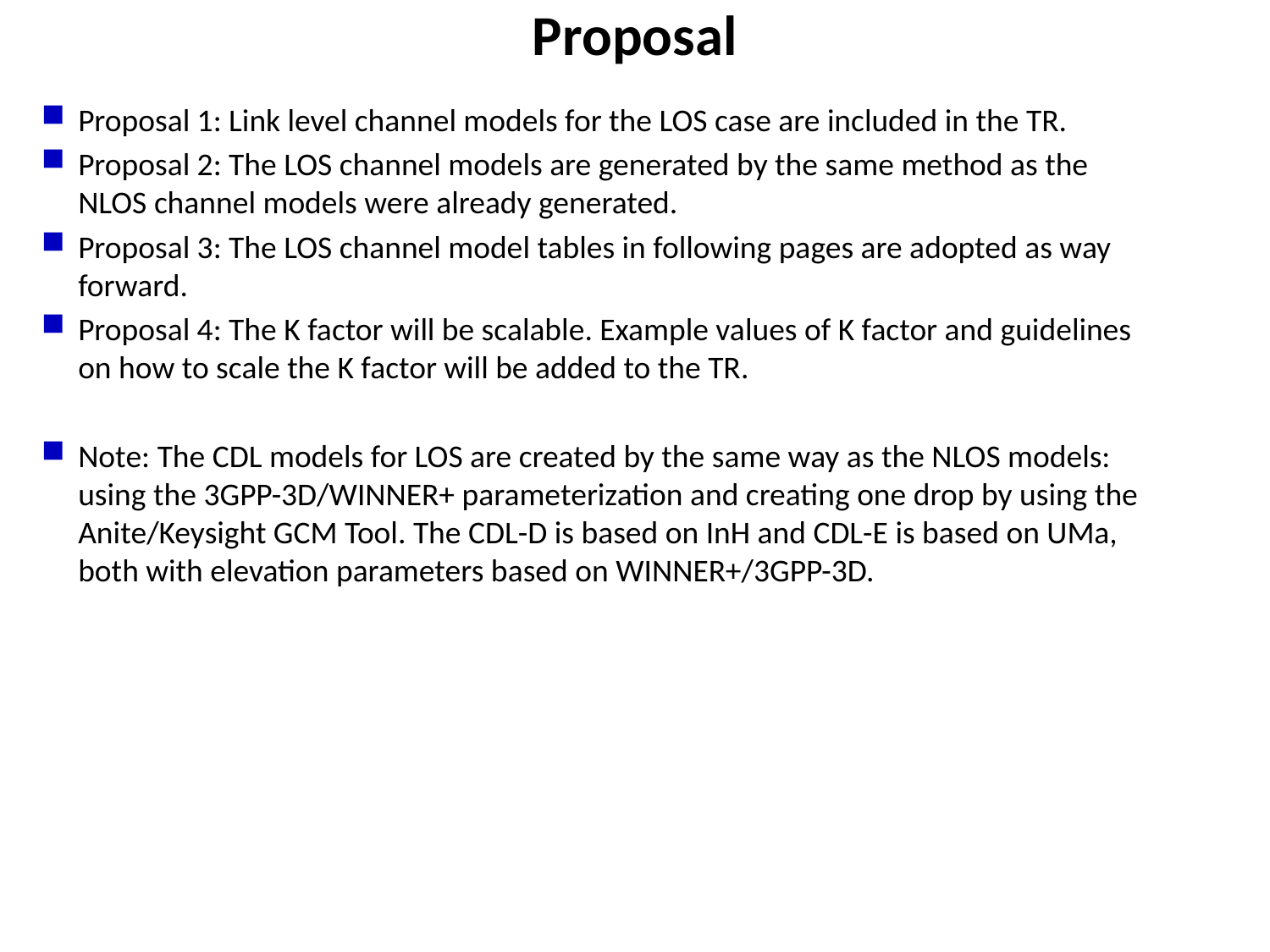

# Proposal
Proposal 1: Link level channel models for the LOS case are included in the TR.
Proposal 2: The LOS channel models are generated by the same method as the NLOS channel models were already generated.
Proposal 3: The LOS channel model tables in following pages are adopted as way forward.
Proposal 4: The K factor will be scalable. Example values of K factor and guidelines on how to scale the K factor will be added to the TR.

Note: The CDL models for LOS are created by the same way as the NLOS models: using the 3GPP-3D/WINNER+ parameterization and creating one drop by using the Anite/Keysight GCM Tool. The CDL-D is based on InH and CDL-E is based on UMa, both with elevation parameters based on WINNER+/3GPP-3D.